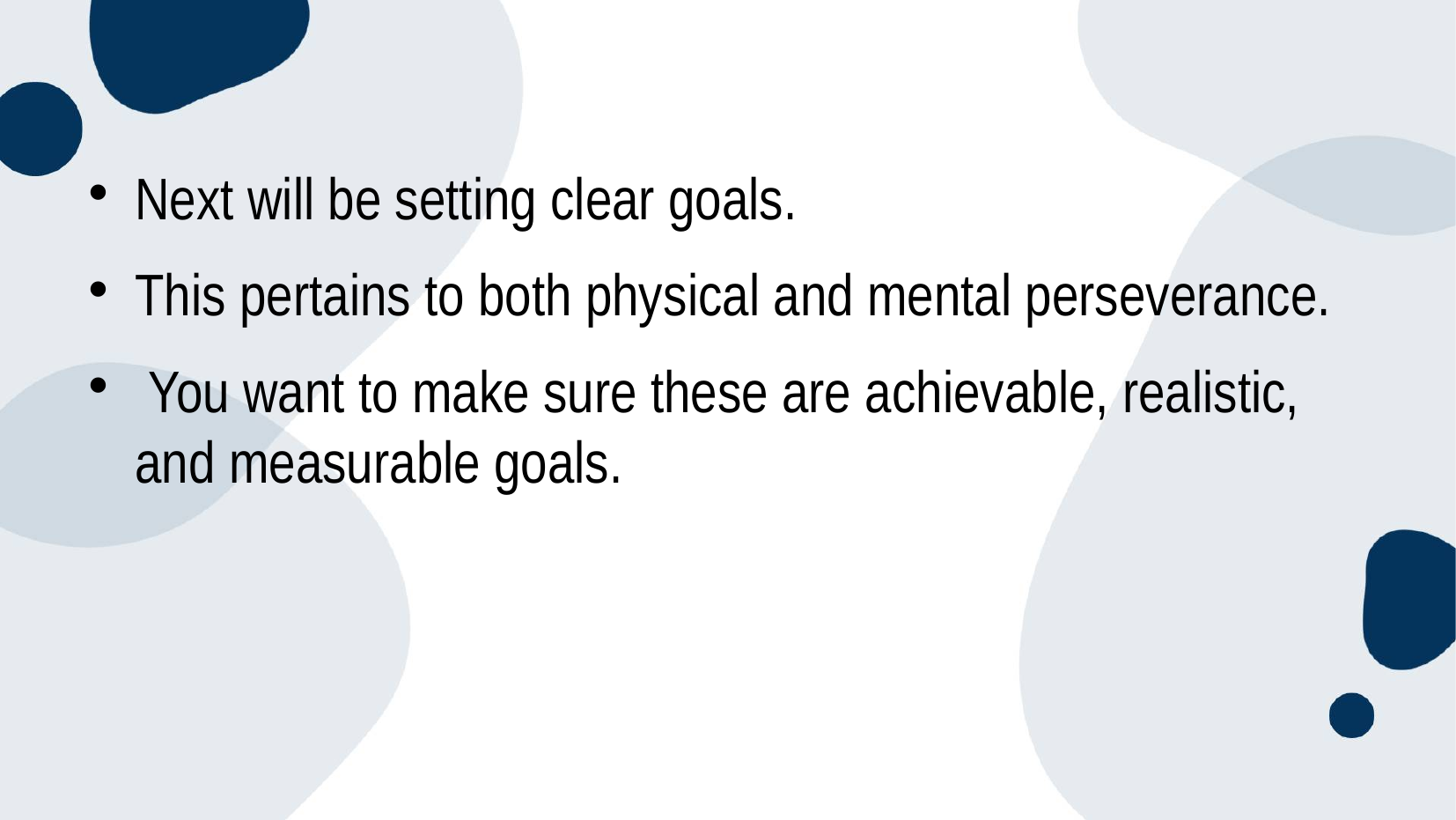

#
Next will be setting clear goals.
This pertains to both physical and mental perseverance.
 You want to make sure these are achievable, realistic, and measurable goals.